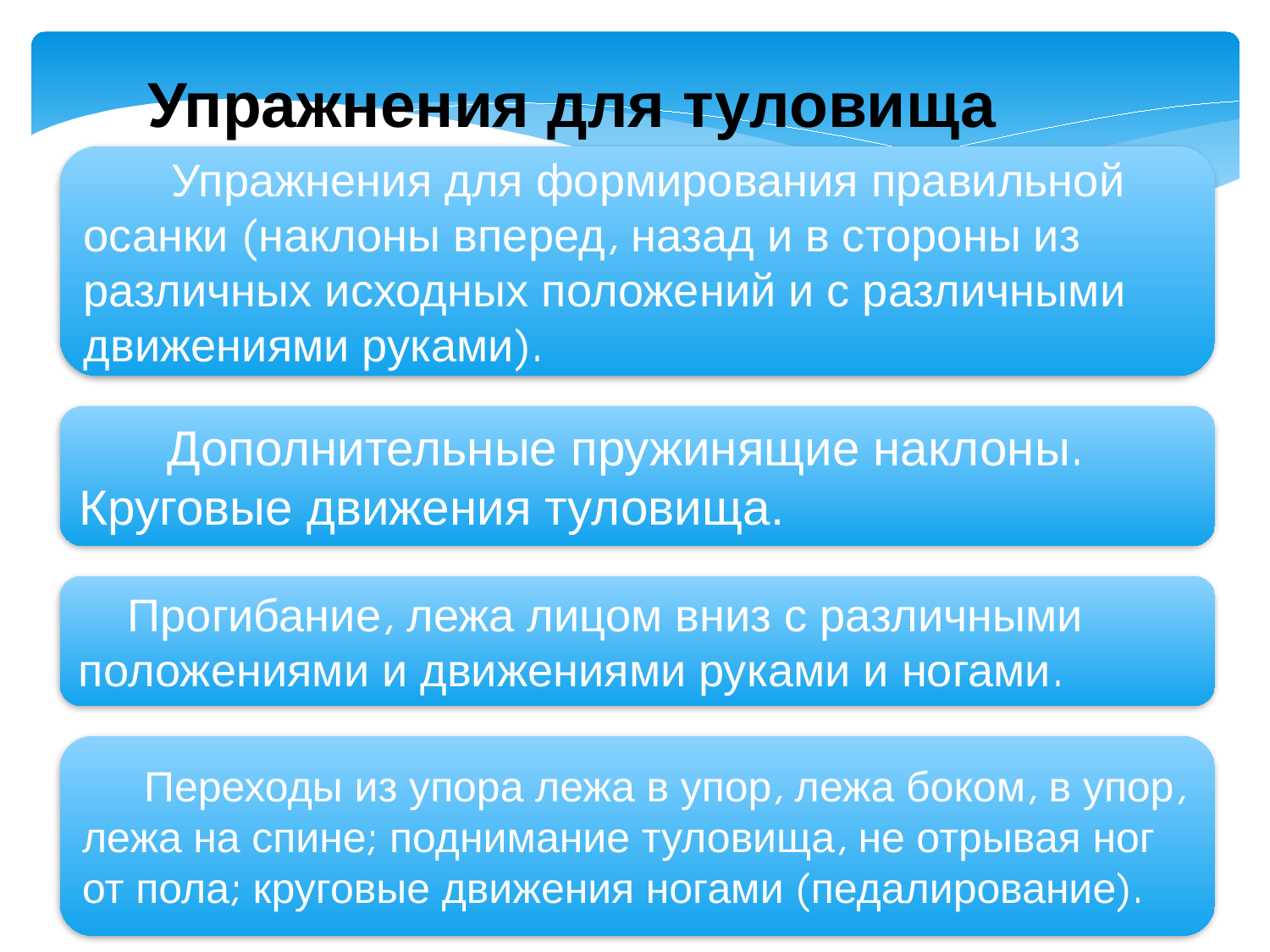

Упражнения для туловища
Упражнения для формирования правильной осанки (наклоны вперед, назад и в стороны из различных исходных положений и с различными движениями руками).
Дополнительные пружинящие наклоны. Круговые движения туловища.
Прогибание, лежа лицом вниз с различными положениями и движениями руками и ногами.
Переходы из упора лежа в упор, лежа боком, в упор, лежа на спине; поднимание туловища, не отрывая ног от пола; круговые движения ногами (педалирование).